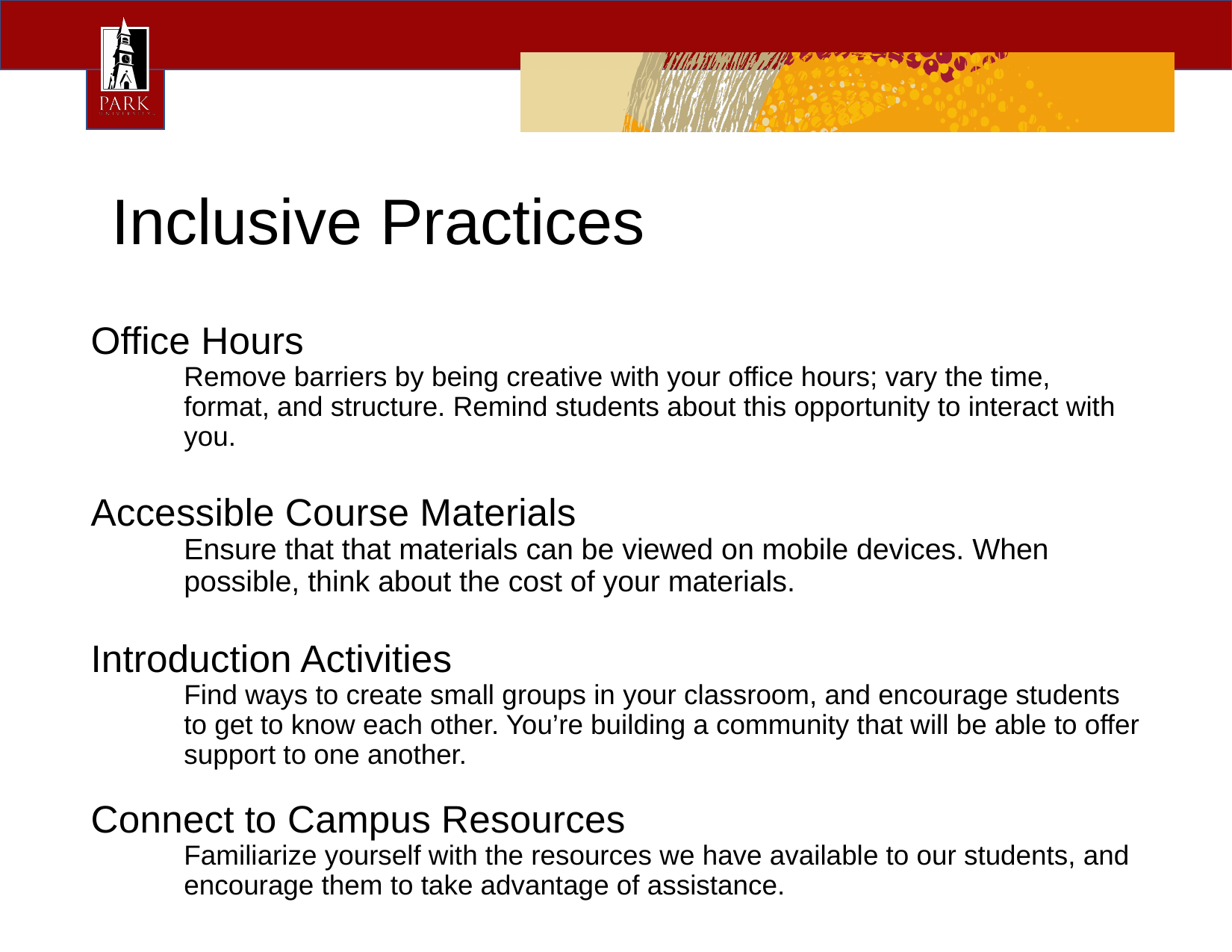

# Inclusive Practices
Office Hours
Remove barriers by being creative with your office hours; vary the time, format, and structure. Remind students about this opportunity to interact with you.

Accessible Course Materials
Ensure that that materials can be viewed on mobile devices. When possible, think about the cost of your materials.

Introduction Activities
Find ways to create small groups in your classroom, and encourage students to get to know each other. You’re building a community that will be able to offer support to one another.

Connect to Campus Resources
Familiarize yourself with the resources we have available to our students, and encourage them to take advantage of assistance.